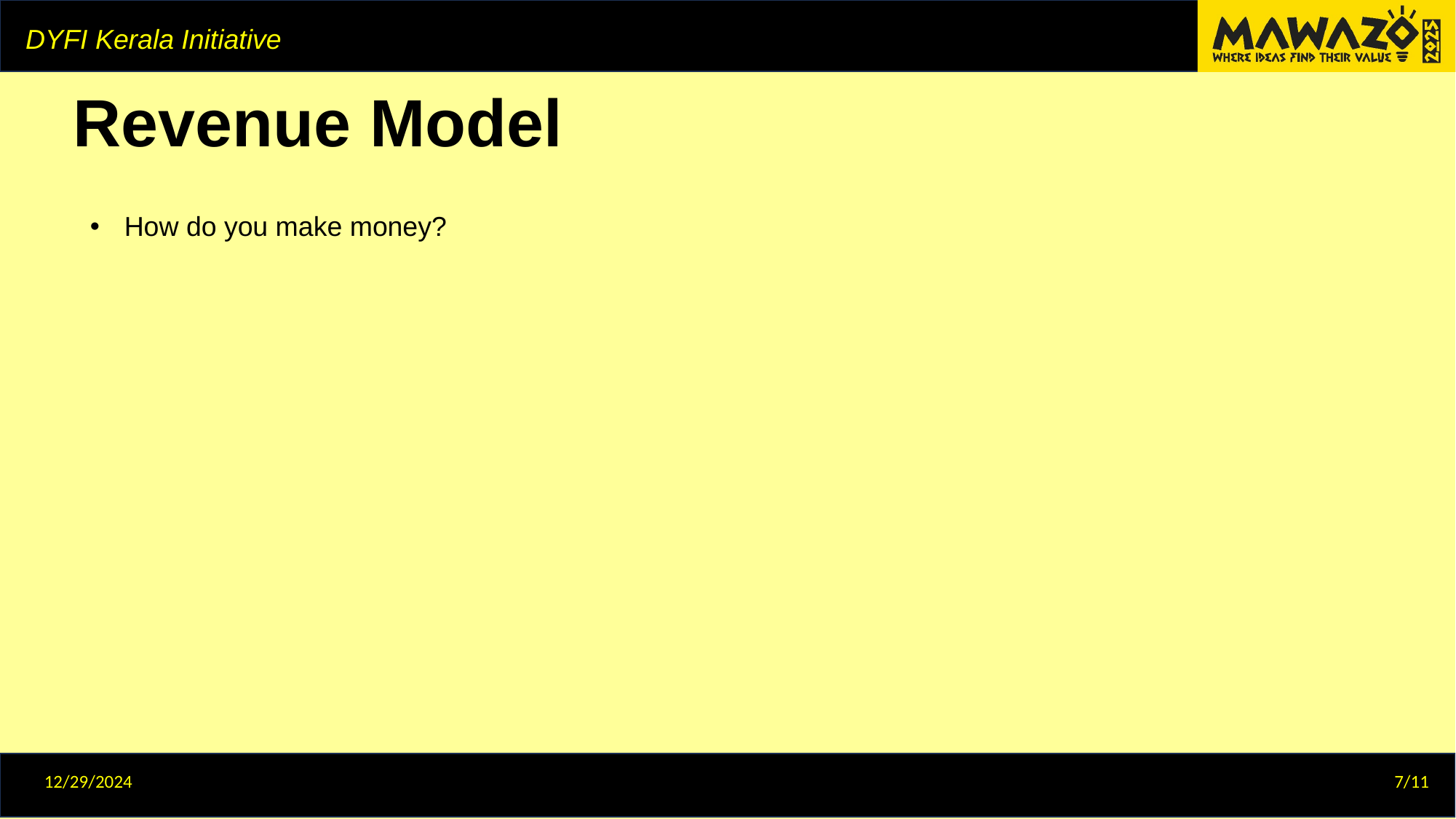

# Revenue Model
How do you make money?
12/29/2024
7/11